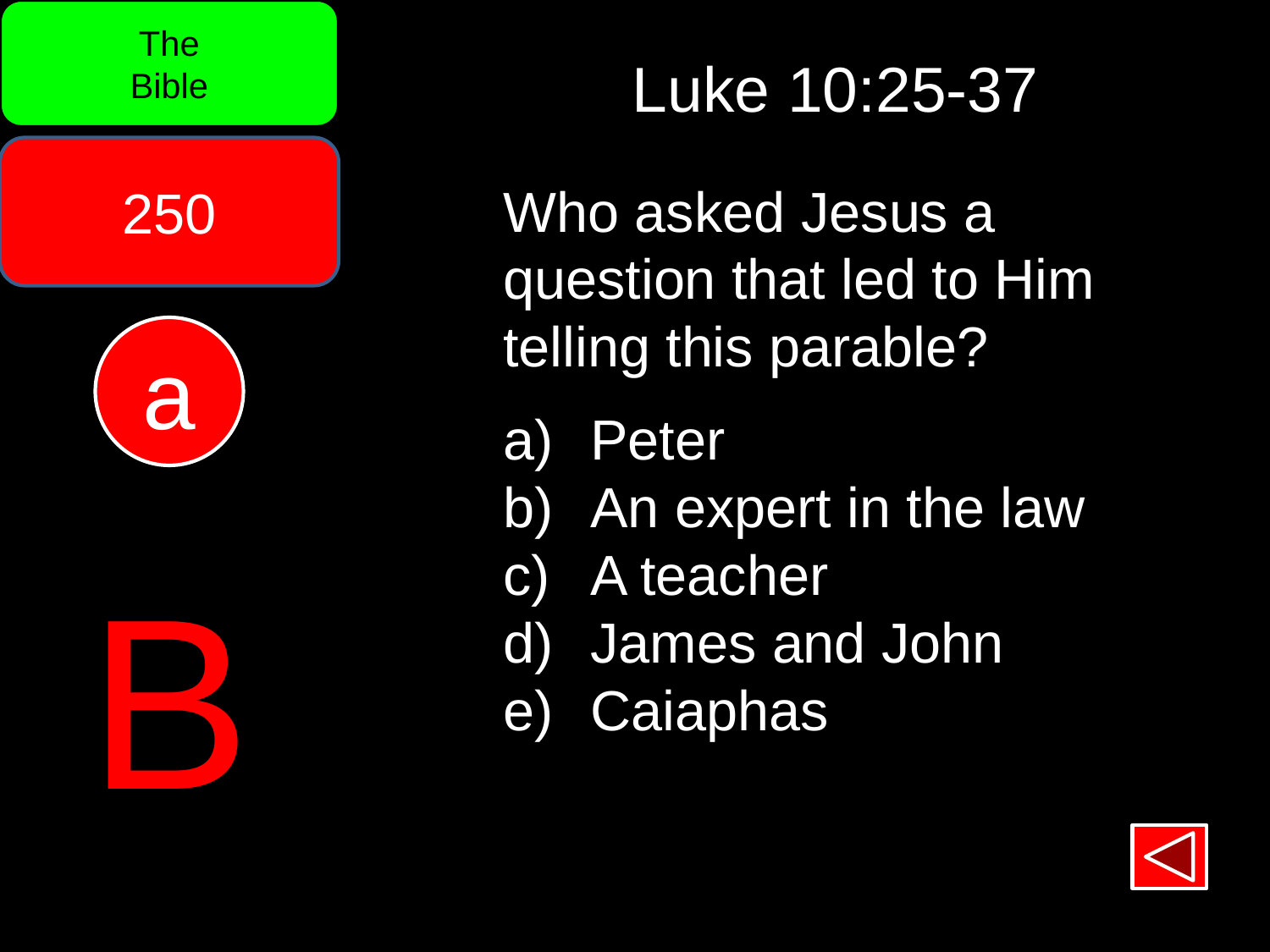

The
Bible
Luke 10:25-37
250
Who asked Jesus a
question that led to Him
telling this parable?

 Peter
 An expert in the law
 A teacher
 James and John
 Caiaphas
a
B